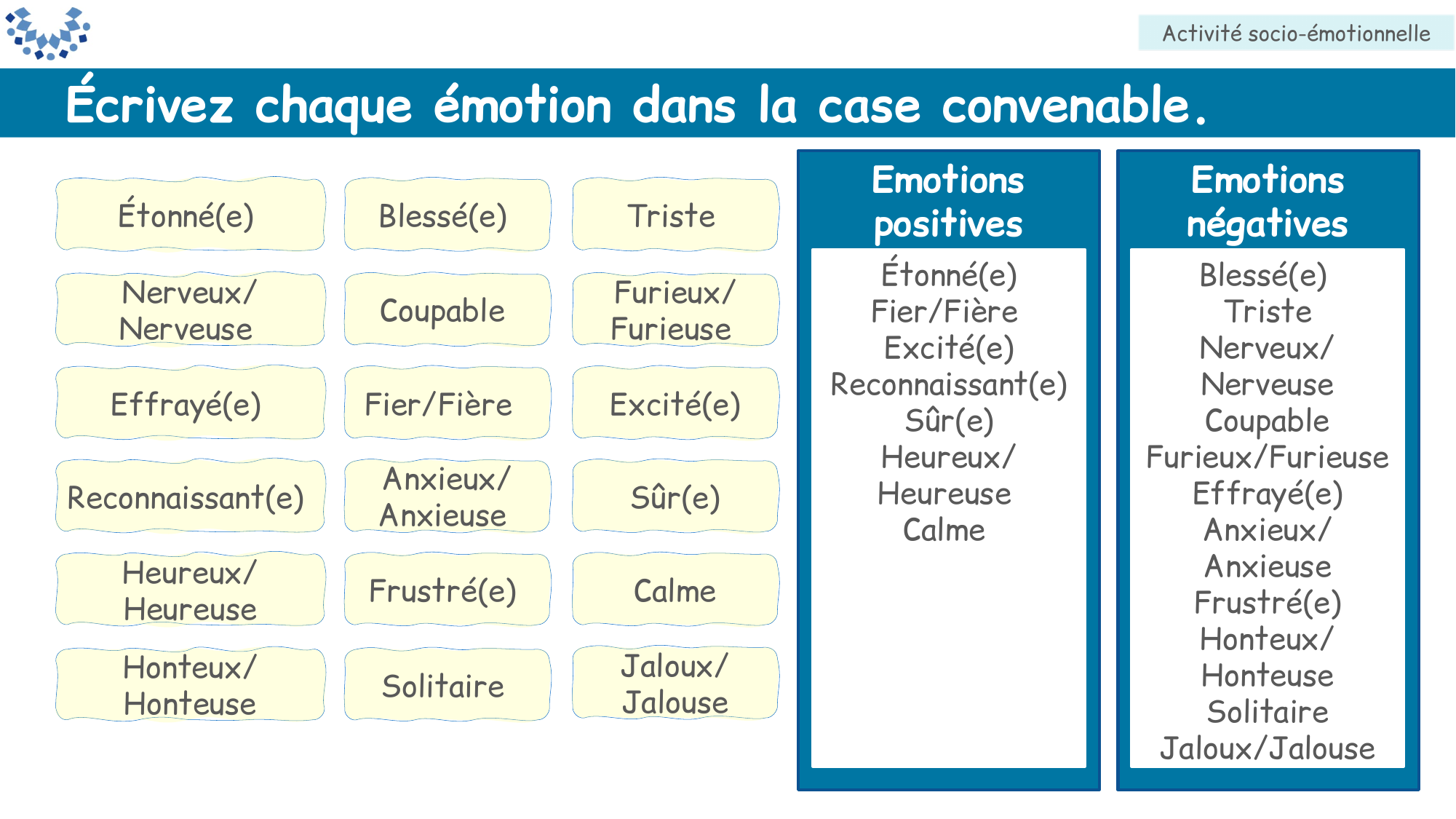

Activité socio-émotionnelle
Écrivez chaque émotion dans la case convenable.
Emotions
positives
Emotions
négatives
Étonné(e)
Blessé(e)
Triste
Étonné(e)
Fier/Fière
Excité(e)
Reconnaissant(e)
Sûr(e)
Heureux/ Heureuse
Calme
Blessé(e)
Triste
Nerveux/ Nerveuse
Coupable
Furieux/Furieuse
Effrayé(e)
Anxieux/ Anxieuse
Frustré(e)
Honteux/ Honteuse
Solitaire
Jaloux/Jalouse

Nerveux/ Nerveuse
Coupable
Furieux/ Furieuse
Effrayé(e)
Fier/Fière
Excité(e)
Reconnaissant(e)
Anxieux/ Anxieuse
Sûr(e)
Heureux/ Heureuse
Frustré(e)
Calme
Jaloux/ Jalouse
Honteux/ Honteuse
Solitaire